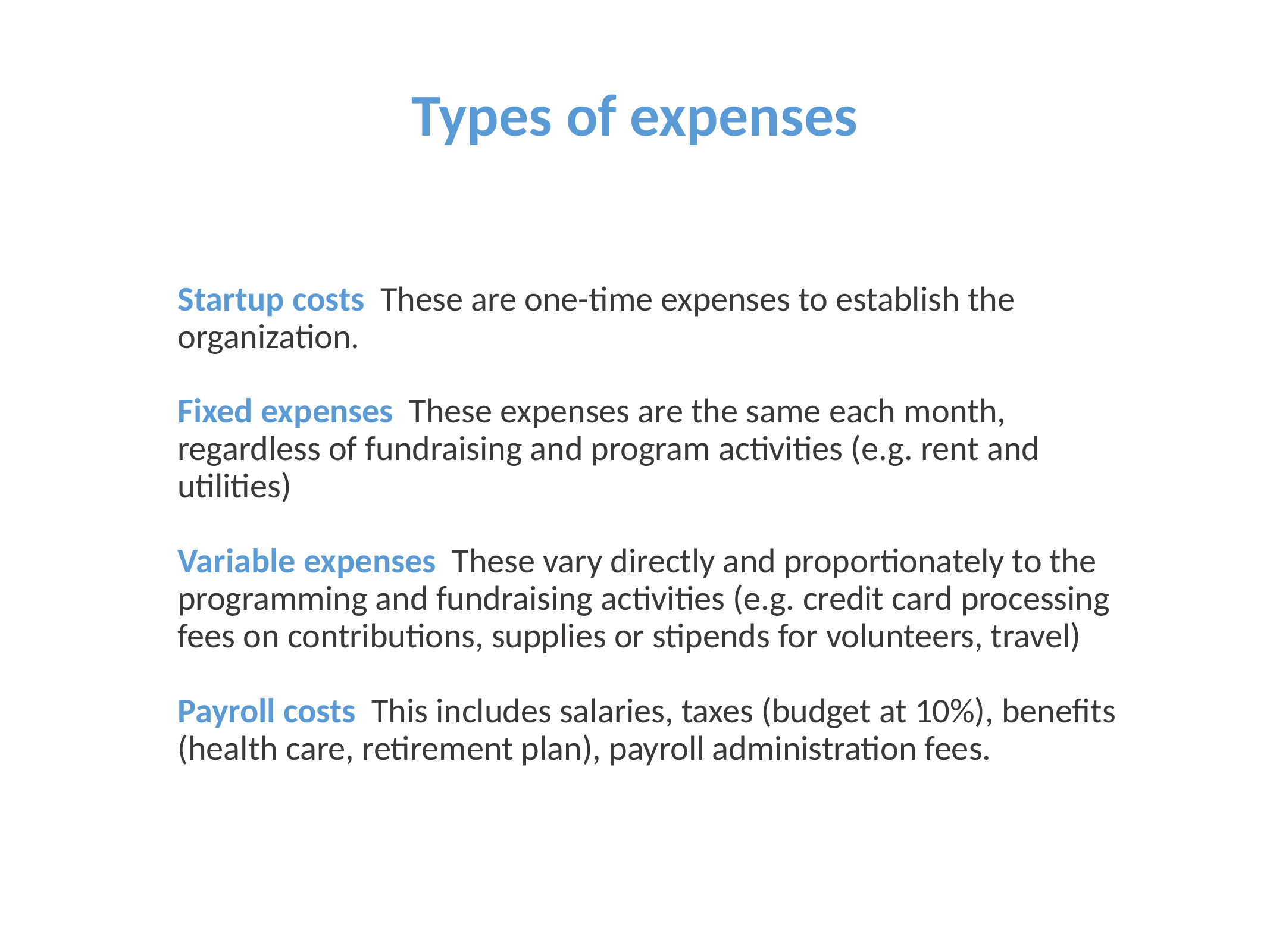

Types of expenses
Startup costs  These are one-time expenses to establish the organization.

Fixed expenses  These expenses are the same each month, regardless of fundraising and program activities (e.g. rent and utilities)

Variable expenses  These vary directly and proportionately to the programming and fundraising activities (e.g. credit card processing fees on contributions, supplies or stipends for volunteers, travel)

Payroll costs  This includes salaries, taxes (budget at 10%), benefits (health care, retirement plan), payroll administration fees.